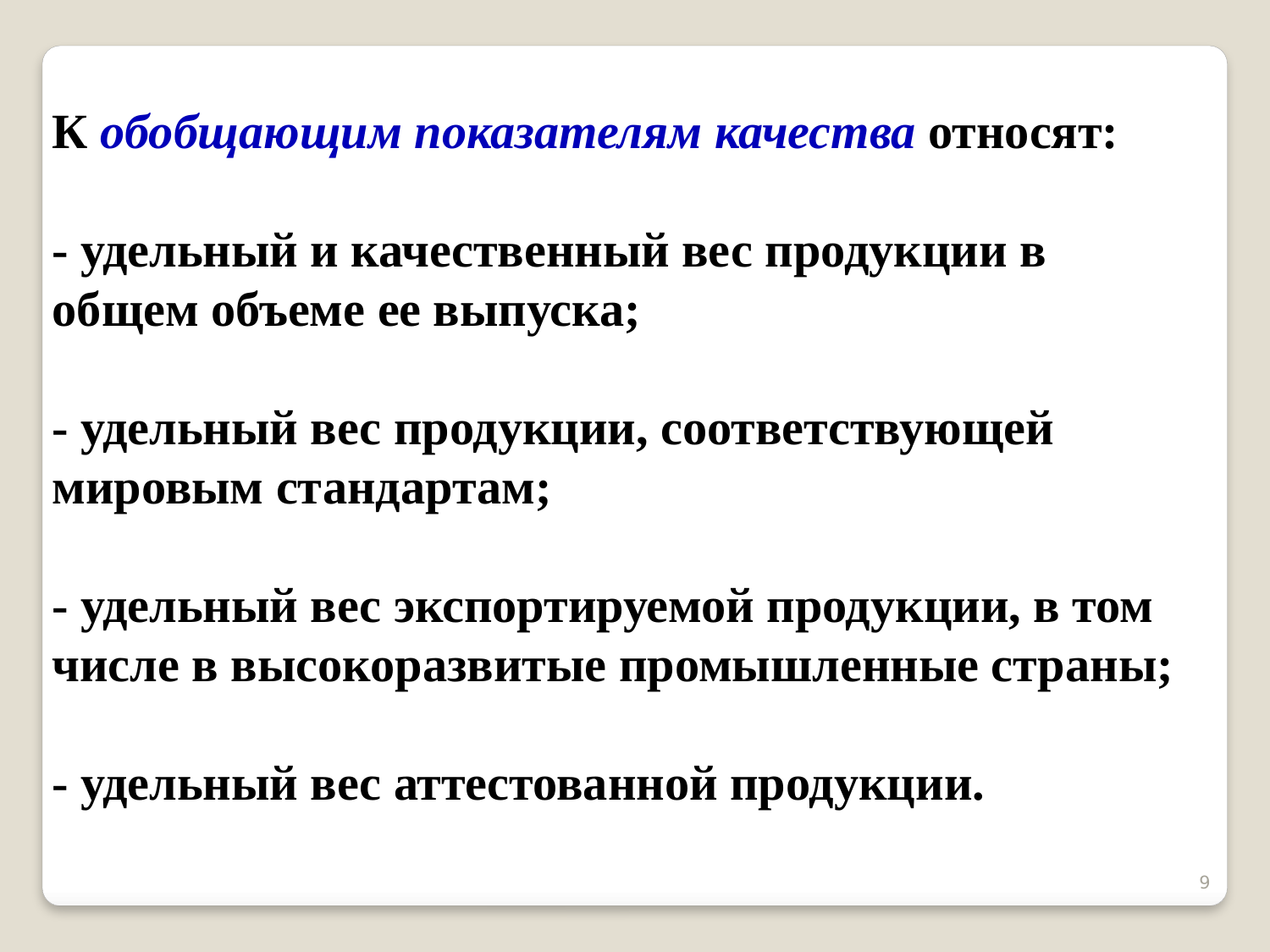

К обобщающим показателям качества относят:
- удельный и качественный вес продукции в общем объеме ее выпуска;
- удельный вес продукции, соответствующей мировым стандартам;
- удельный вес экспортируемой продукции, в том числе в высокоразвитые промышленные страны;
- удельный вес аттестованной продукции.

9